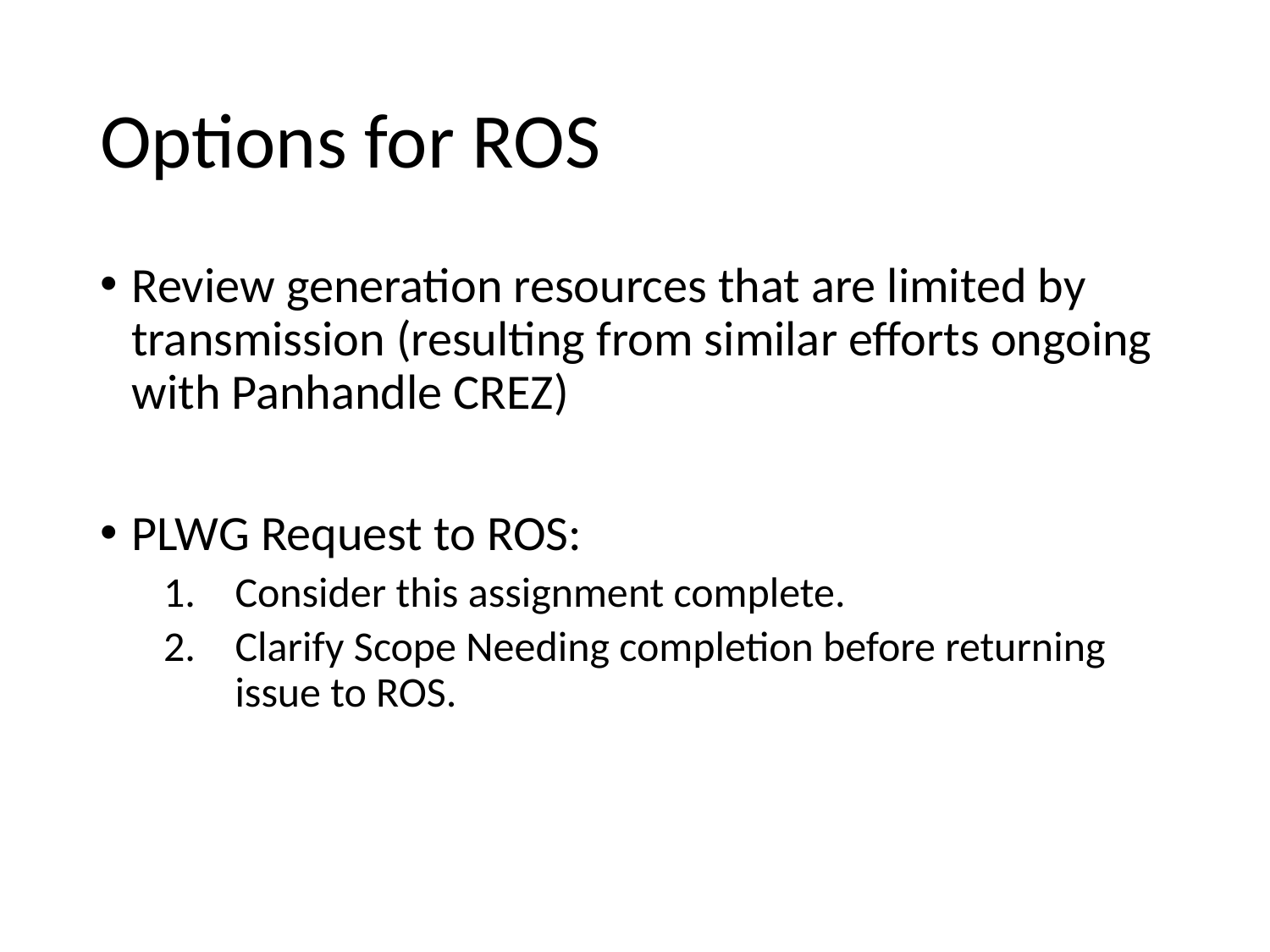

# Options for ROS
Review generation resources that are limited by transmission (resulting from similar efforts ongoing with Panhandle CREZ)

PLWG Request to ROS:
Consider this assignment complete.
Clarify Scope Needing completion before returning issue to ROS.